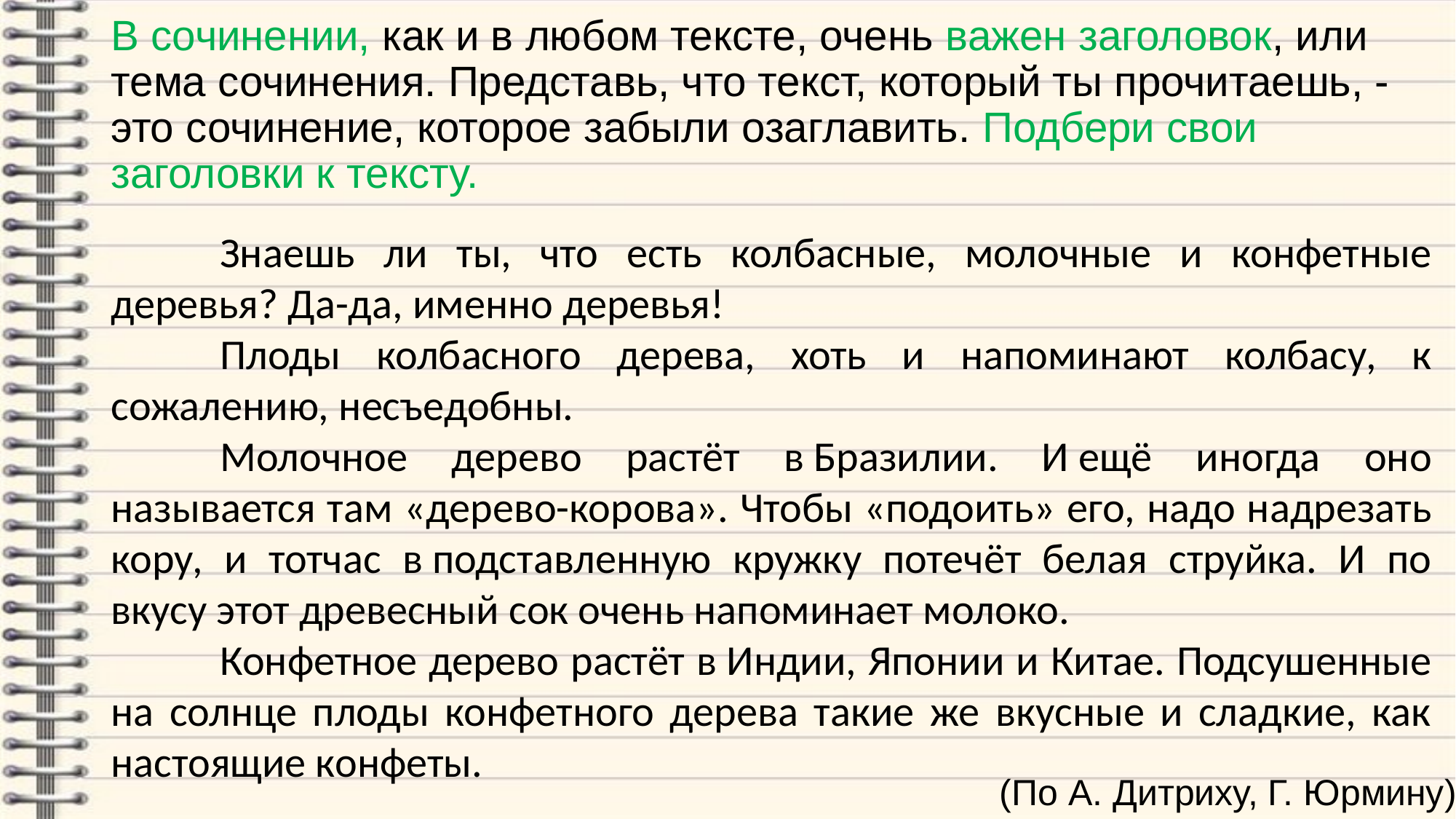

# В сочинении, как и в любом тексте, очень важен заголовок, или тема сочинения. Представь, что текст, который ты прочитаешь, - это сочинение, которое забыли озаглавить. Подбери свои заголовки к тексту.

	Знаешь ли ты, что есть колбасные, молочные и конфетные деревья? Да-да, именно деревья!
	Плоды колбасного дерева, хоть и напоминают колбасу, к сожалению, несъедобны.
	Молочное дерево растёт в Бразилии. И ещё иногда оно называется там «дерево-корова». Чтобы «подоить» его, надо надрезать кору, и тотчас в подставленную кружку потечёт белая струйка. И по вкусу этот древесный сок очень напоминает молоко.
	Конфетное дерево растёт в Индии, Японии и Китае. Подсушенные на солнце плоды конфетного дерева такие же вкусные и сладкие, как настоящие конфеты.
(По А. Дитриху, Г. Юрмину)